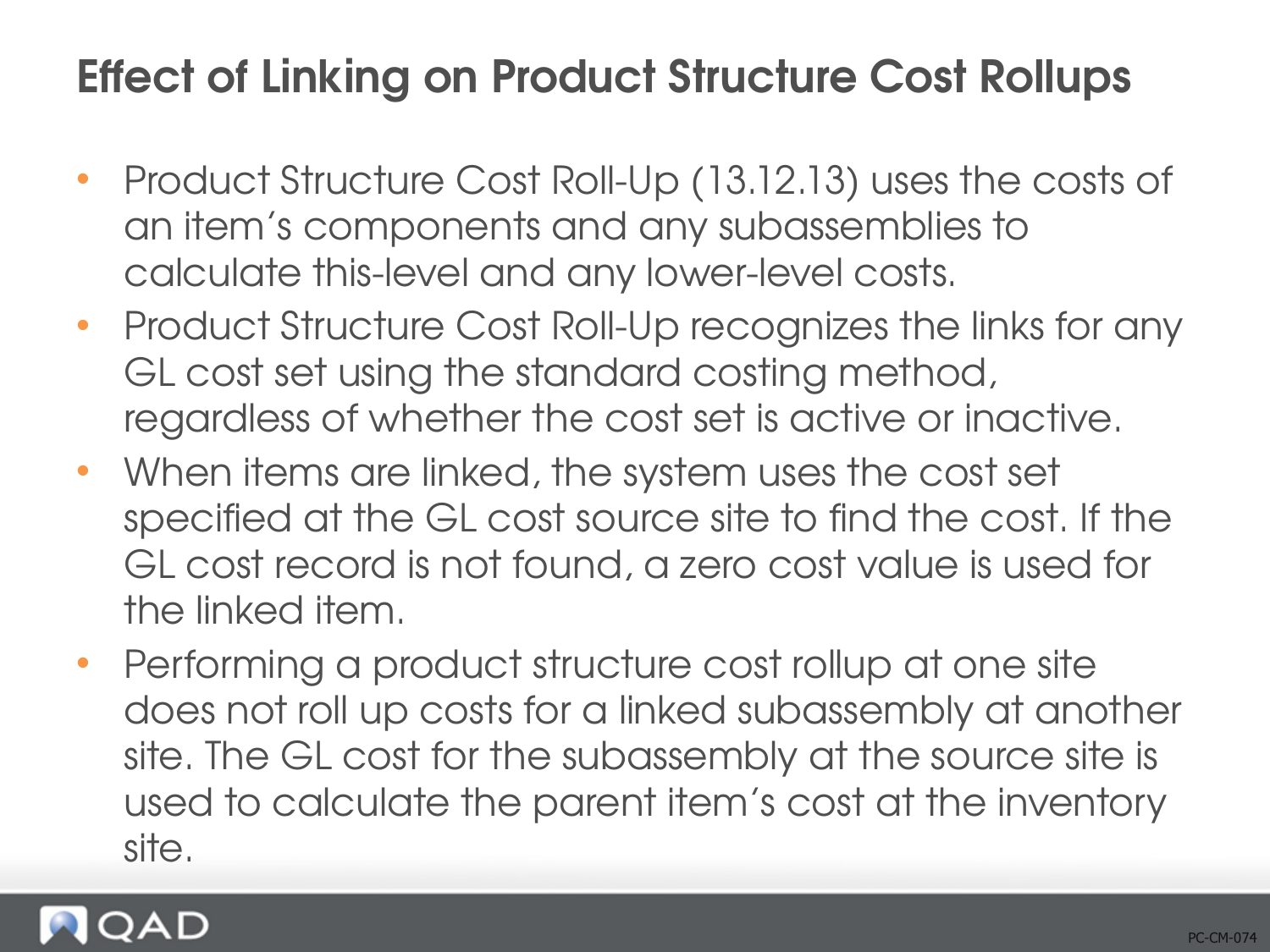

# Effect of Linking on Product Structure Cost Rollups
Product Structure Cost Roll-Up (13.12.13) uses the costs of an item’s components and any subassemblies to calculate this-level and any lower-level costs.
Product Structure Cost Roll-Up recognizes the links for any GL cost set using the standard costing method, regardless of whether the cost set is active or inactive.
When items are linked, the system uses the cost set specified at the GL cost source site to find the cost. If the GL cost record is not found, a zero cost value is used for the linked item.
Performing a product structure cost rollup at one site does not roll up costs for a linked subassembly at another site. The GL cost for the subassembly at the source site is used to calculate the parent item’s cost at the inventory site.
PC-CM-074